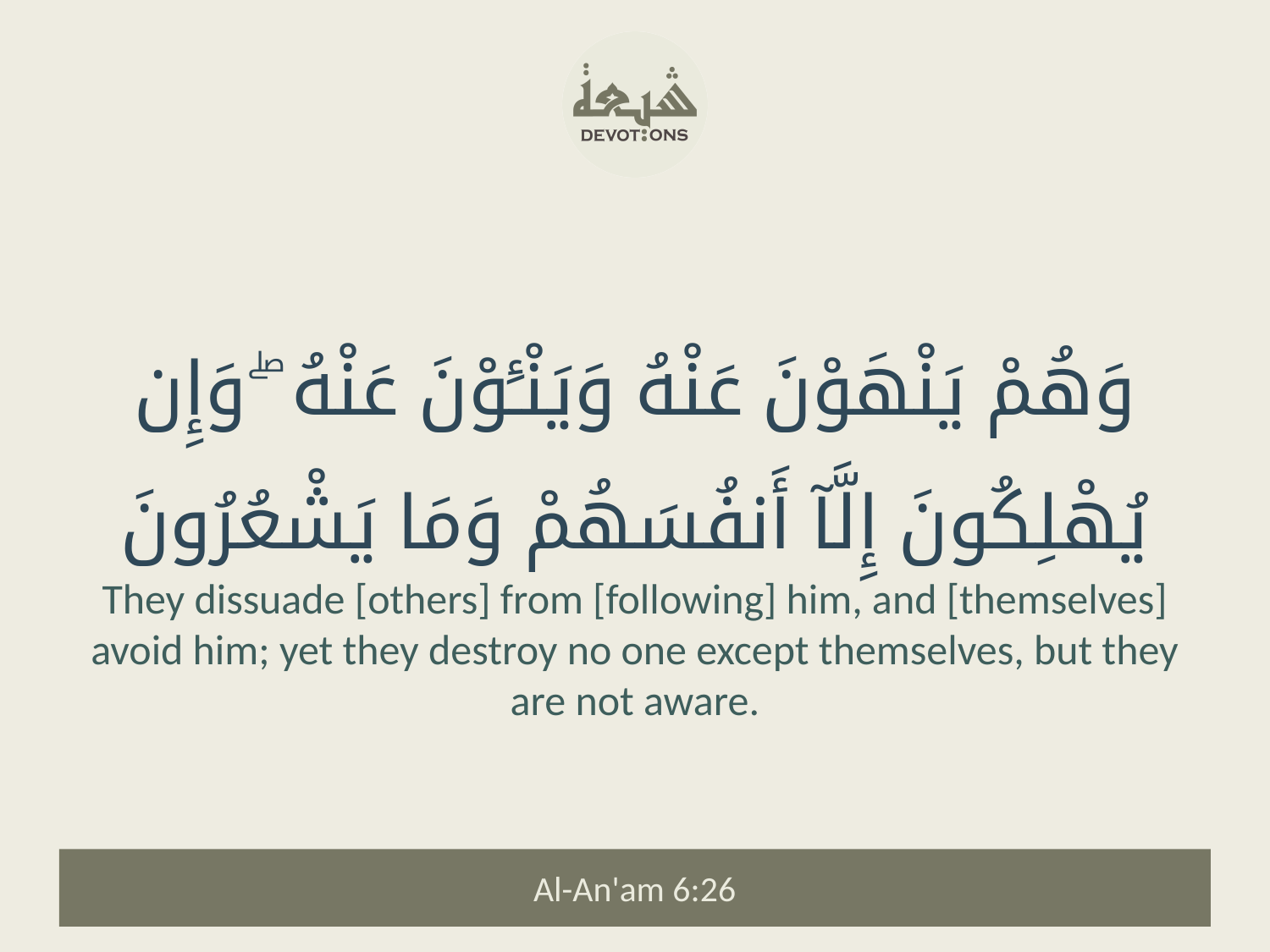

وَهُمْ يَنْهَوْنَ عَنْهُ وَيَنْـَٔوْنَ عَنْهُ ۖ وَإِن يُهْلِكُونَ إِلَّآ أَنفُسَهُمْ وَمَا يَشْعُرُونَ
They dissuade [others] from [following] him, and [themselves] avoid him; yet they destroy no one except themselves, but they are not aware.
Al-An'am 6:26